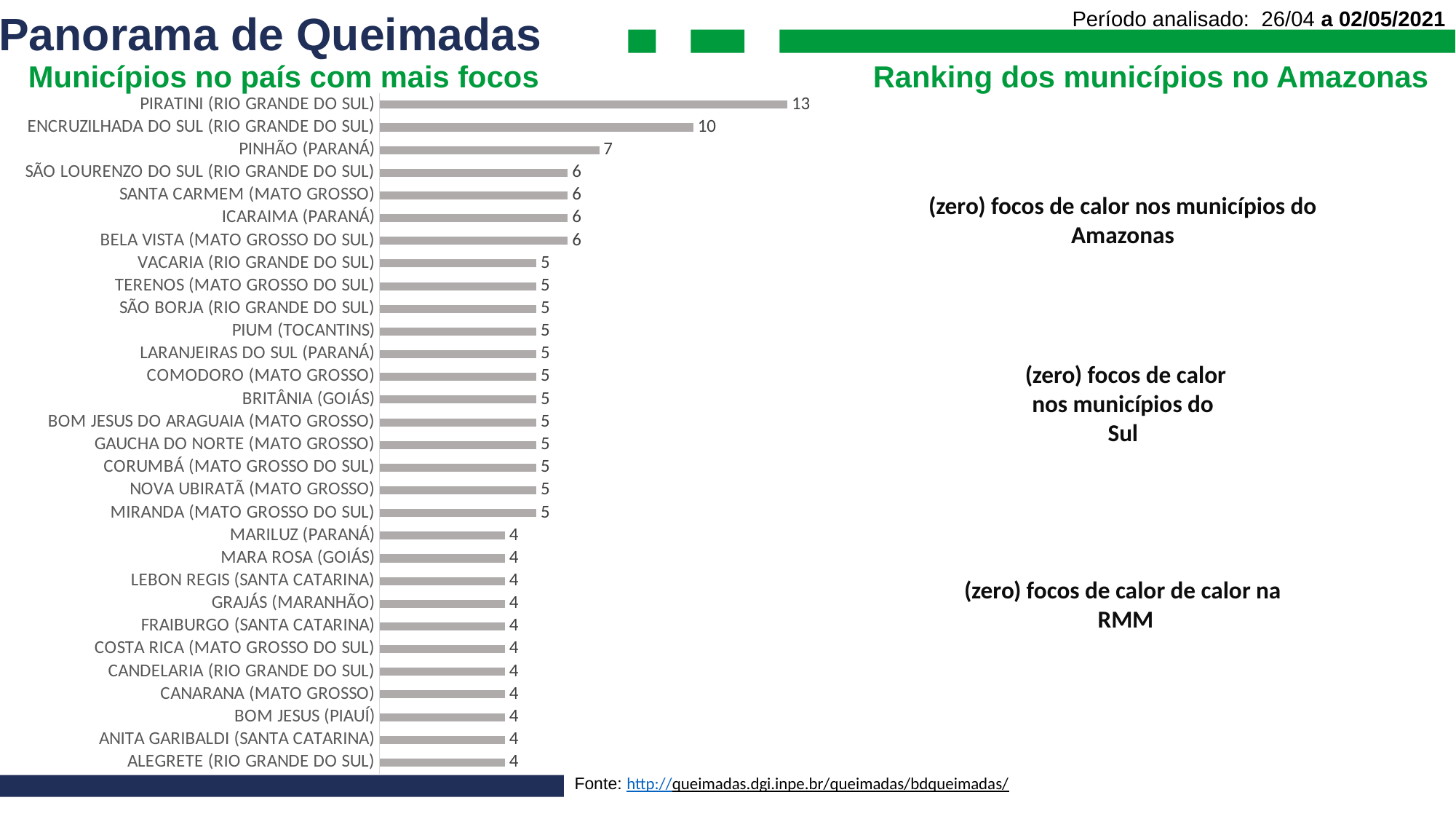

Panorama de Queimadas
Período analisado:  26/04 a 02/05/2021
Municípios no país com mais focos
Ranking dos municípios no Amazonas

### Chart

| Category |  |
|---|---|
| ALEGRETE (RIO GRANDE DO SUL) | 4.0 |
| ANITA GARIBALDI (SANTA CATARINA) | 4.0 |
| BOM JESUS (PIAUÍ) | 4.0 |
| CANARANA (MATO GROSSO) | 4.0 |
| CANDELARIA (RIO GRANDE DO SUL) | 4.0 |
| COSTA RICA (MATO GROSSO DO SUL) | 4.0 |
| FRAIBURGO (SANTA CATARINA) | 4.0 |
| GRAJÁS (MARANHÃO) | 4.0 |
| LEBON REGIS (SANTA CATARINA) | 4.0 |
| MARA ROSA (GOIÁS) | 4.0 |
| MARILUZ (PARANÁ) | 4.0 |
| MIRANDA (MATO GROSSO DO SUL) | 5.0 |
| NOVA UBIRATÃ (MATO GROSSO) | 5.0 |
| CORUMBÁ (MATO GROSSO DO SUL) | 5.0 |
| GAUCHA DO NORTE (MATO GROSSO) | 5.0 |
| BOM JESUS DO ARAGUAIA (MATO GROSSO) | 5.0 |
| BRITÂNIA (GOIÁS) | 5.0 |
| COMODORO (MATO GROSSO) | 5.0 |
| LARANJEIRAS DO SUL (PARANÁ) | 5.0 |
| PIUM (TOCANTINS) | 5.0 |
| SÃO BORJA (RIO GRANDE DO SUL) | 5.0 |
| TERENOS (MATO GROSSO DO SUL) | 5.0 |
| VACARIA (RIO GRANDE DO SUL) | 5.0 |
| BELA VISTA (MATO GROSSO DO SUL) | 6.0 |
| ICARAIMA (PARANÁ) | 6.0 |
| SANTA CARMEM (MATO GROSSO) | 6.0 |
| SÃO LOURENZO DO SUL (RIO GRANDE DO SUL) | 6.0 |
| PINHÃO (PARANÁ) | 7.0 |
| ENCRUZILHADA DO SUL (RIO GRANDE DO SUL) | 10.0 |
| PIRATINI (RIO GRANDE DO SUL) | 13.0 |
(zero) focos de calor nos municípios do
Amazonas
 (zero) focos de calor
nos municípios do
Sul
(zero) focos de calor de calor na
RMM
Fonte: http://queimadas.dgi.inpe.br/queimadas/bdqueimadas/